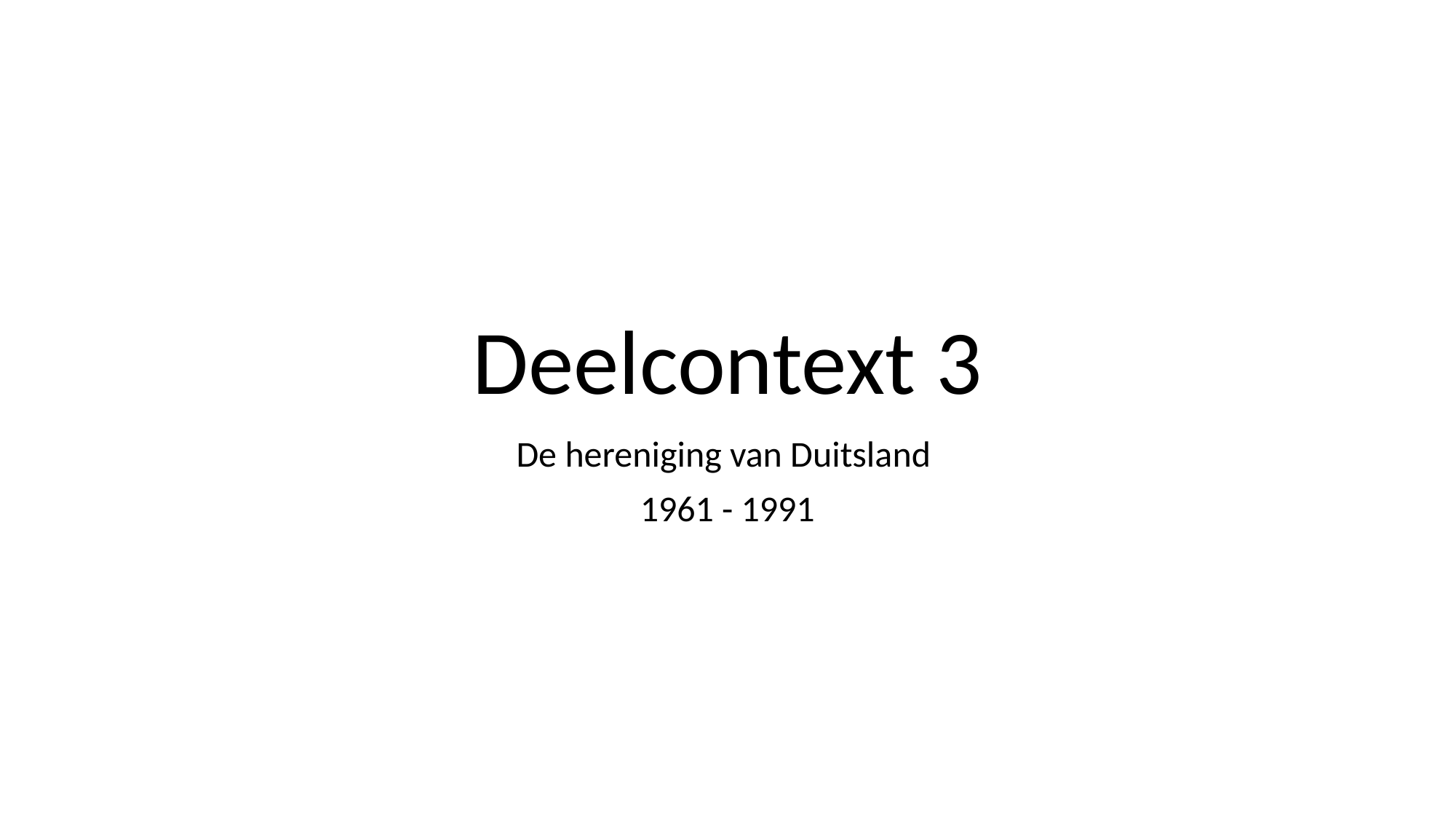

# Deelcontext 3
De hereniging van Duitsland
1961 - 1991